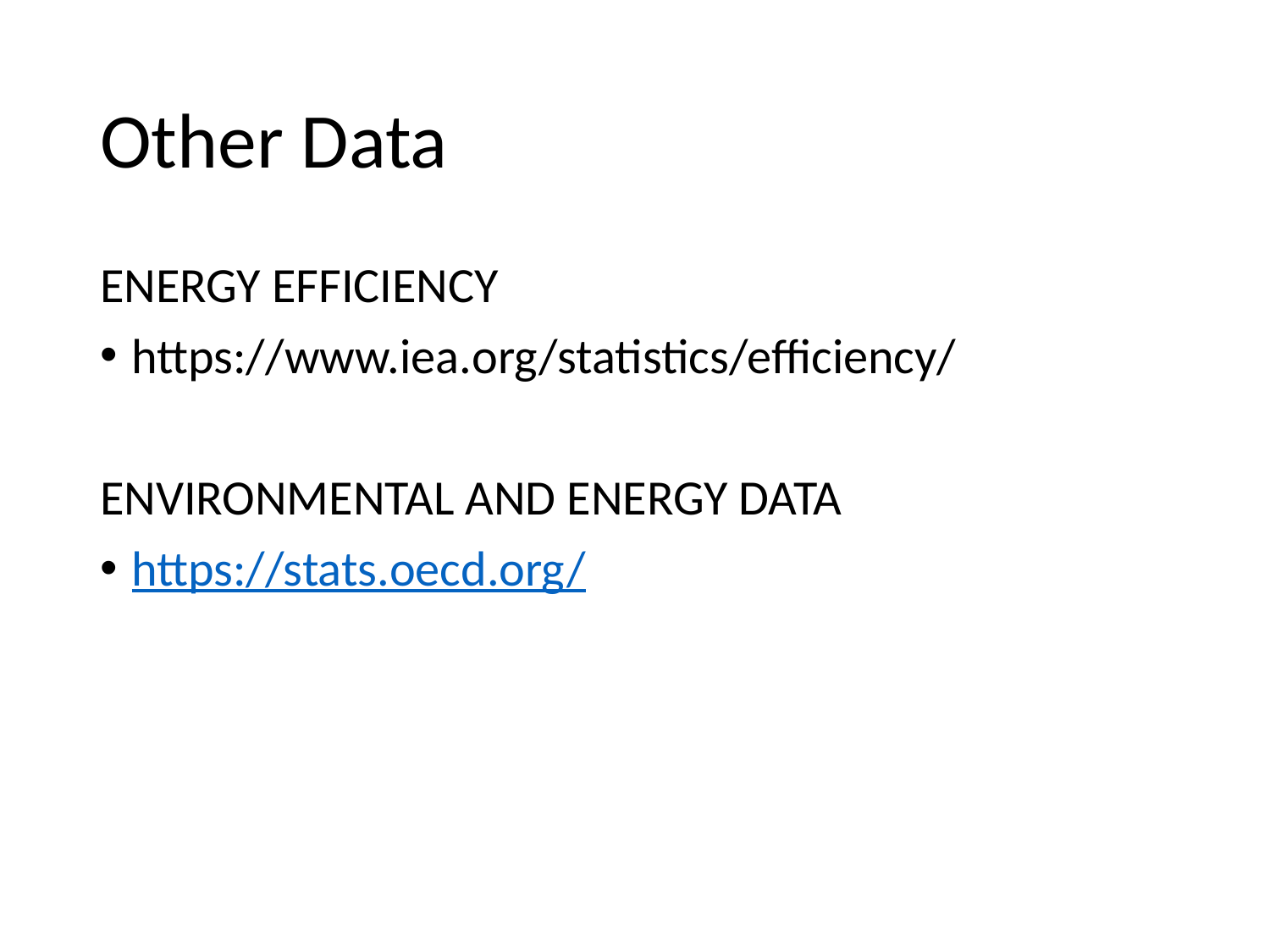

# Other Data
ENERGY EFFICIENCY
https://www.iea.org/statistics/efficiency/

ENVIRONMENTAL AND ENERGY DATA
https://stats.oecd.org/